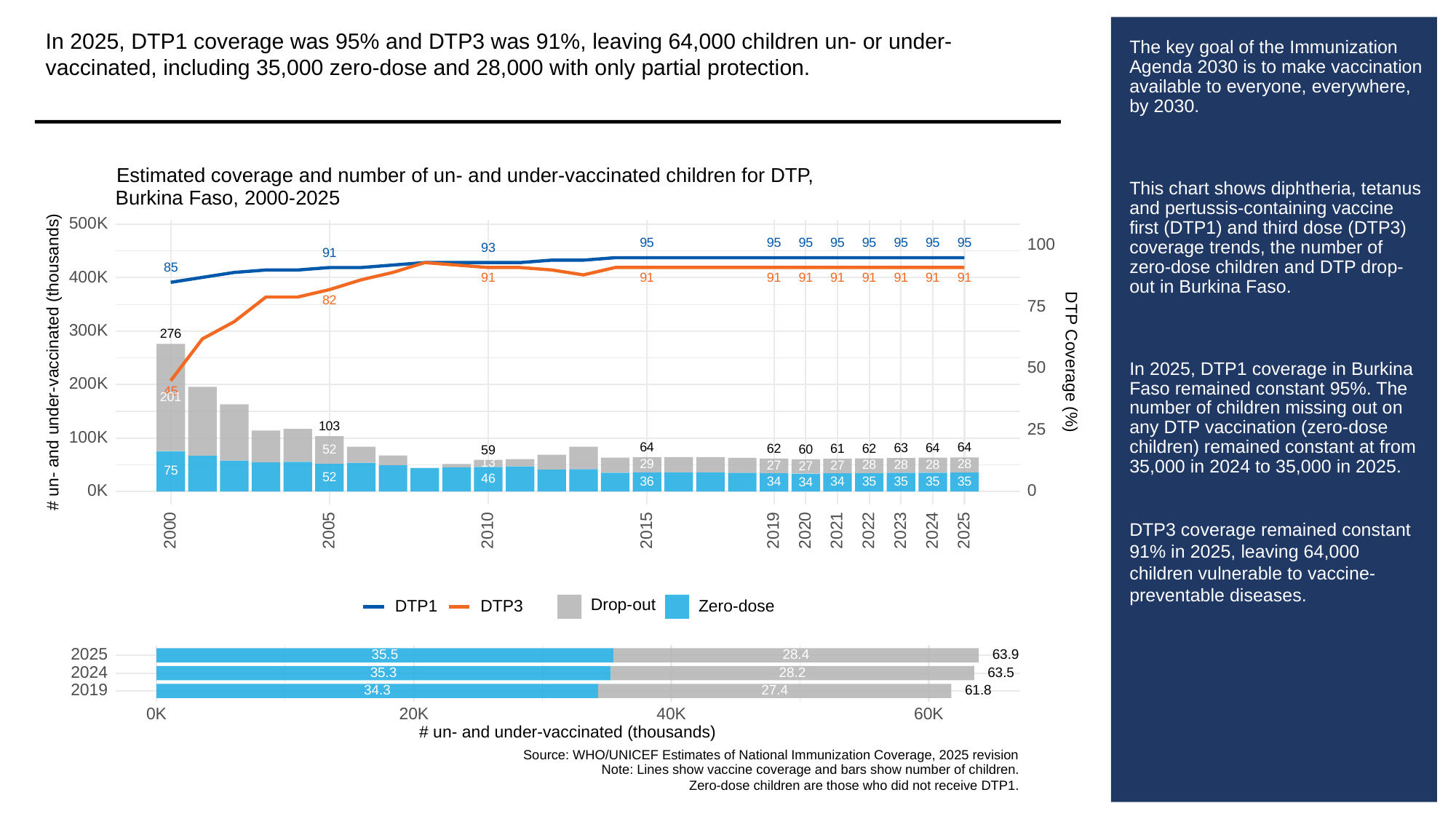

In 2025, DTP1 coverage was 95% and DTP3 was 91%, leaving 64,000 children un- or under-vaccinated, including 35,000 zero-dose and 28,000 with only partial protection.
# The key goal of the Immunization Agenda 2030 is to make vaccination available to everyone, everywhere, by 2030.

This chart shows diphtheria, tetanus and pertussis-containing vaccine first (DTP1) and third dose (DTP3) coverage trends, the number of zero-dose children and DTP drop-out in Burkina Faso.

In 2025, DTP1 coverage in Burkina Faso remained constant 95%. The number of children missing out on any DTP vaccination (zero-dose children) remained constant at from 35,000 in 2024 to 35,000 in 2025.

DTP3 coverage remained constant 91% in 2025, leaving 64,000 children vulnerable to vaccine-preventable diseases.

Estimated coverage and number of un- and under-vaccinated children for DTP,
Burkina Faso, 2000-2025
500K

95
95
95
95
95
95
95
95
100
93
91

85
400K
91
91
91
91
91
91
91
91
91

82
75

300K
276

# un- and under-vaccinated (thousands)
DTP Coverage (%)

50
200K

45
201

103
25

100K

64
64
64
63
62
62
61
60
52
59

13

29
28
28

28
28
27
27
27

75

52

46
36
35
35
35
35
34
34
34
0K
0

2023
2000
2005
2010
2015
2019
2020
2021
2022
2024
2025

Drop-out
DTP3
Zero-dose
DTP1

2025
35.5
63.9
28.4

2024
35.3
63.5
28.2

2019
34.3
61.8
27.4

0K
20K
40K
60K
# un- and under-vaccinated (thousands)
Source: WHO/UNICEF Estimates of National Immunization Coverage, 2025 revision
Note: Lines show vaccine coverage and bars show number of children.
Zero-dose children are those who did not receive DTP1.